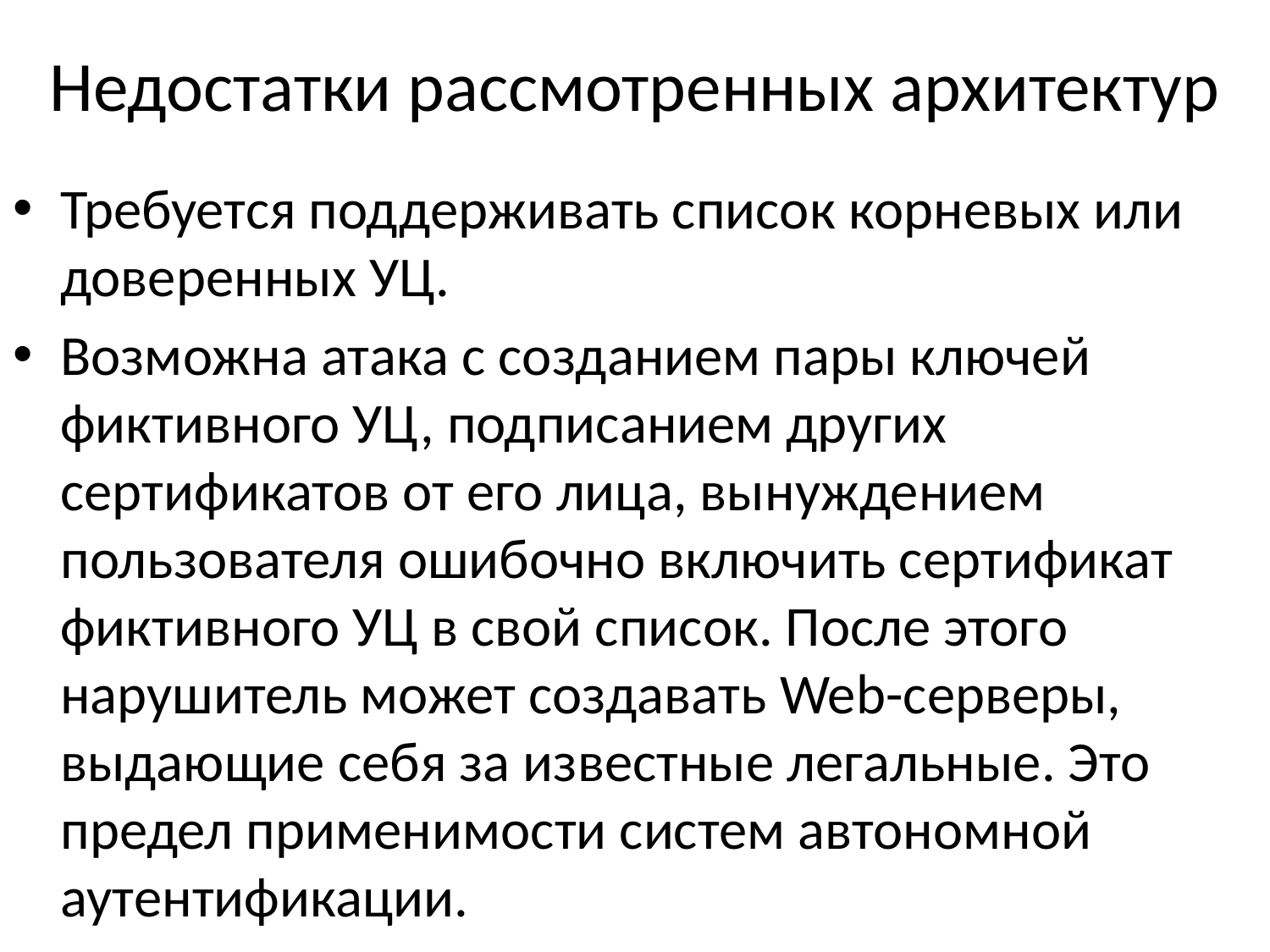

# Недостатки рассмотренных архитектур
Требуется поддерживать список корневых или доверенных УЦ.
Возможна атака с созданием пары ключей фиктивного УЦ, подписанием других сертификатов от его лица, вынуждением пользователя ошибочно включить сертификат фиктивного УЦ в свой список. После этого нарушитель может создавать Web-серверы, выдающие себя за известные легальные. Это предел применимости систем автономной аутентификации.